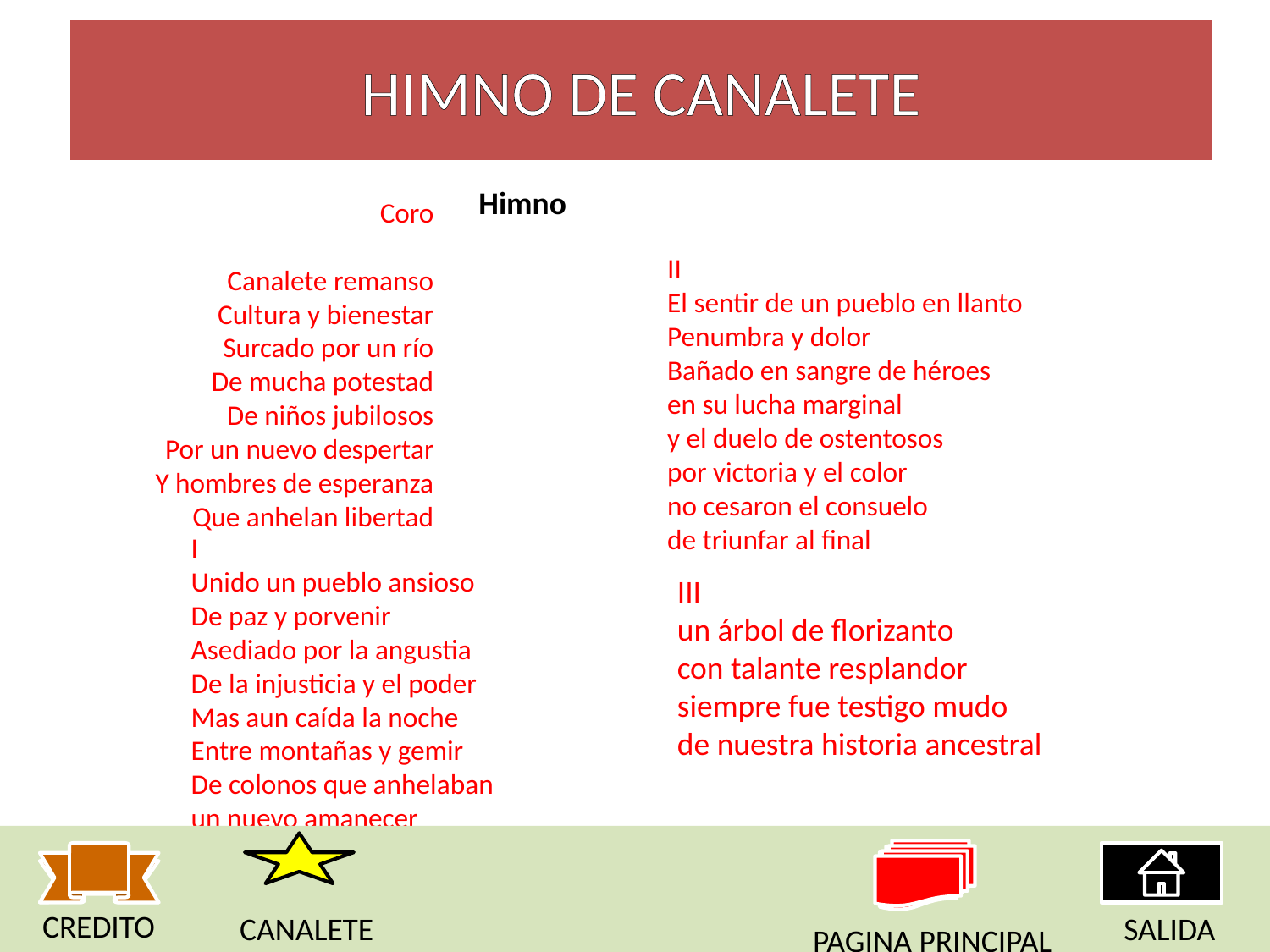

# HIMNO DE CANALETE
Himno
 Coro
Canalete remanso
Cultura y bienestar
Surcado por un río
De mucha potestad
De niños jubilosos
Por un nuevo despertar
Y hombres de esperanza
Que anhelan libertad
II
El sentir de un pueblo en llanto
Penumbra y dolor
Bañado en sangre de héroes
en su lucha marginal
y el duelo de ostentosos
por victoria y el color
no cesaron el consuelo
de triunfar al final
I
Unido un pueblo ansioso
De paz y porvenir
Asediado por la angustia
De la injusticia y el poder
Mas aun caída la noche
Entre montañas y gemir
De colonos que anhelaban
un nuevo amanecer
III
un árbol de florizanto
con talante resplandor
siempre fue testigo mudo
de nuestra historia ancestral

CREDITO
CANALETE
SALIDA
PAGINA PRINCIPAL